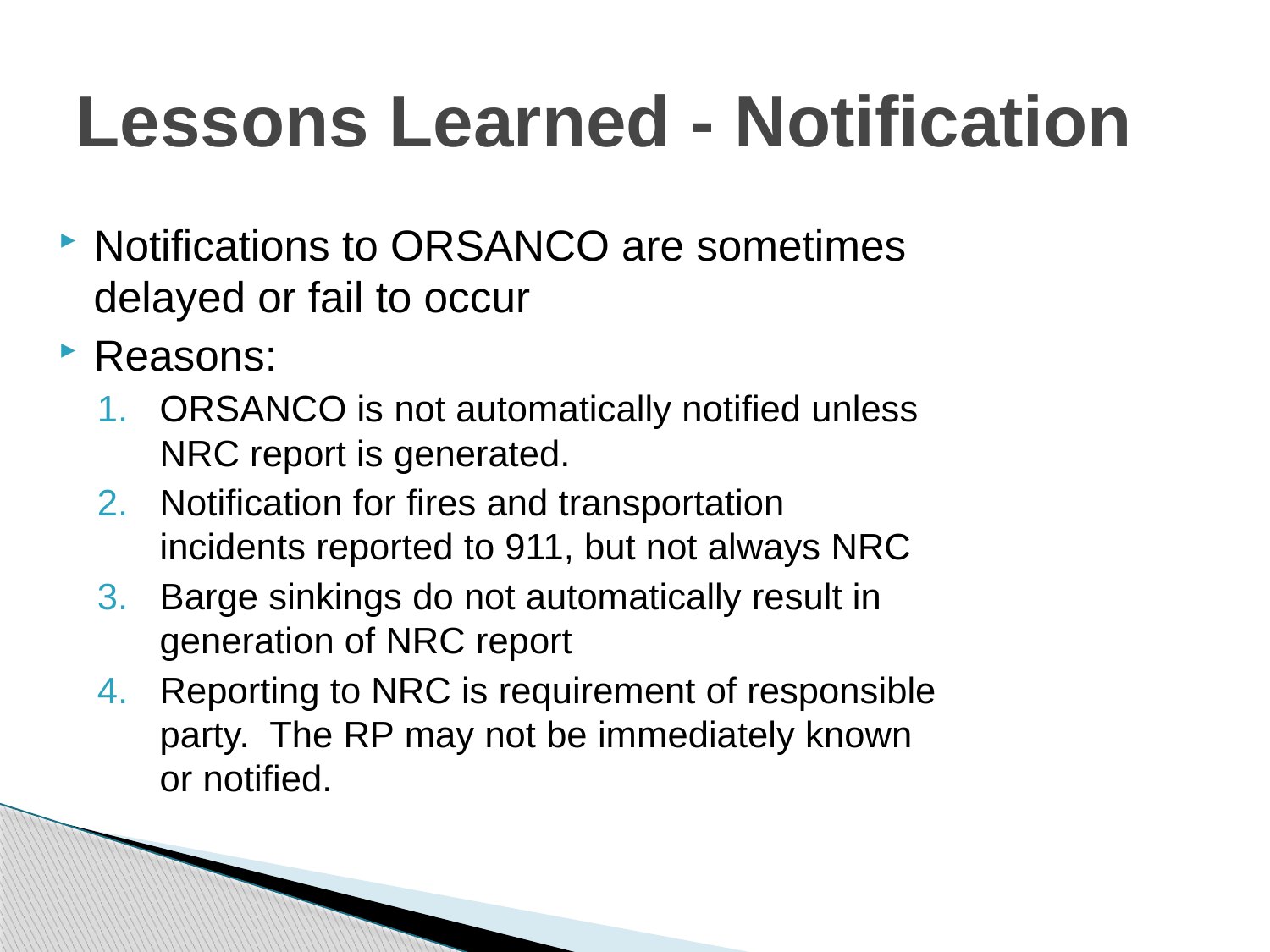

# Lessons Learned - Notification
Notifications to ORSANCO are sometimes delayed or fail to occur
Reasons:
ORSANCO is not automatically notified unless NRC report is generated.
Notification for fires and transportation incidents reported to 911, but not always NRC
Barge sinkings do not automatically result in generation of NRC report
Reporting to NRC is requirement of responsible party.  The RP may not be immediately known or notified.